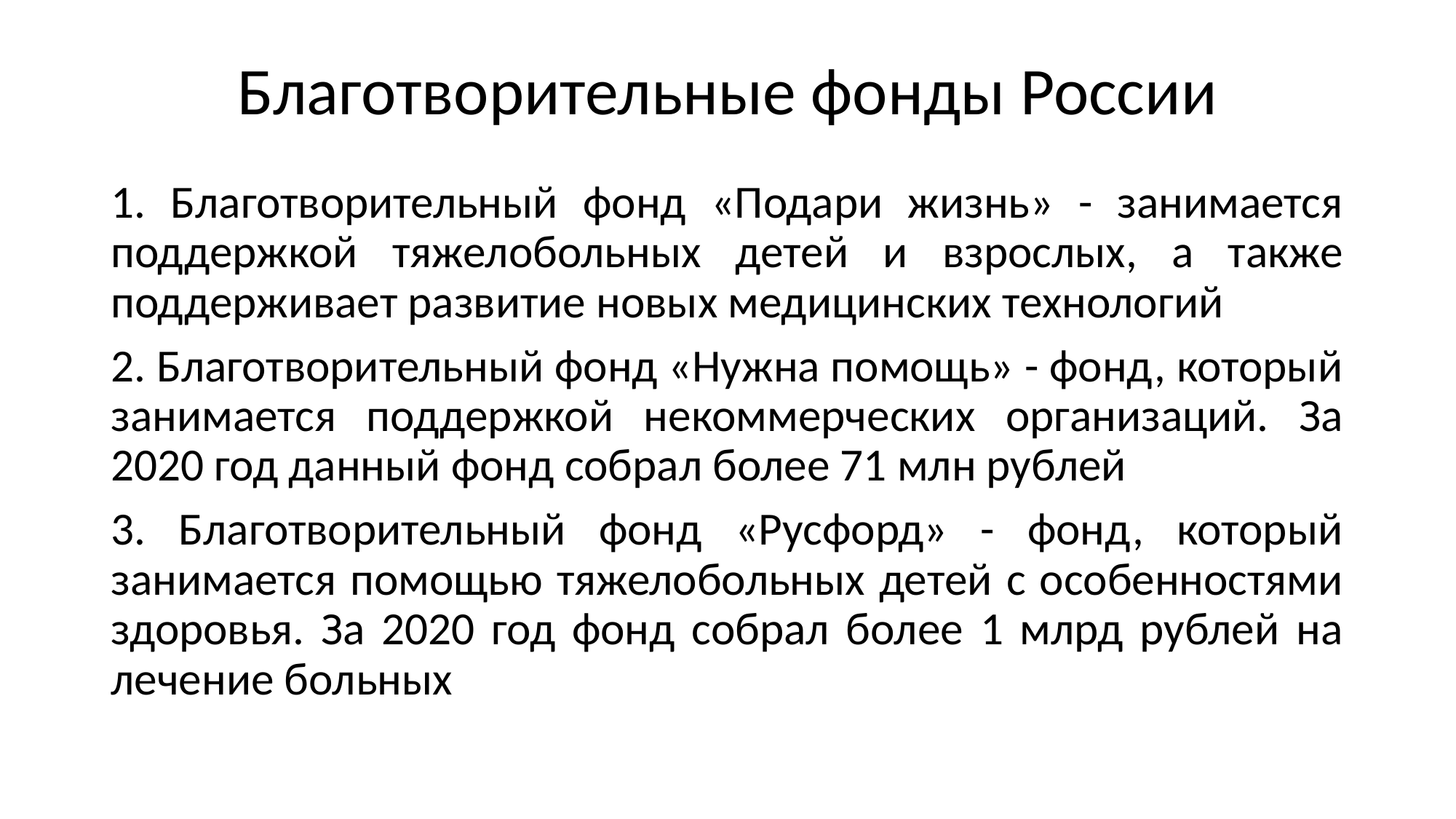

# Благотворительные фонды России
1. Благотворительный фонд «Подари жизнь» - занимается поддержкой тяжелобольных детей и взрослых, а также поддерживает развитие новых медицинских технологий
2. Благотворительный фонд «Нужна помощь» - фонд, который занимается поддержкой некоммерческих организаций. За 2020 год данный фонд собрал более 71 млн рублей
3. Благотворительный фонд «Русфорд» - фонд, который занимается помощью тяжелобольных детей с особенностями здоровья. За 2020 год фонд собрал более 1 млрд рублей на лечение больных